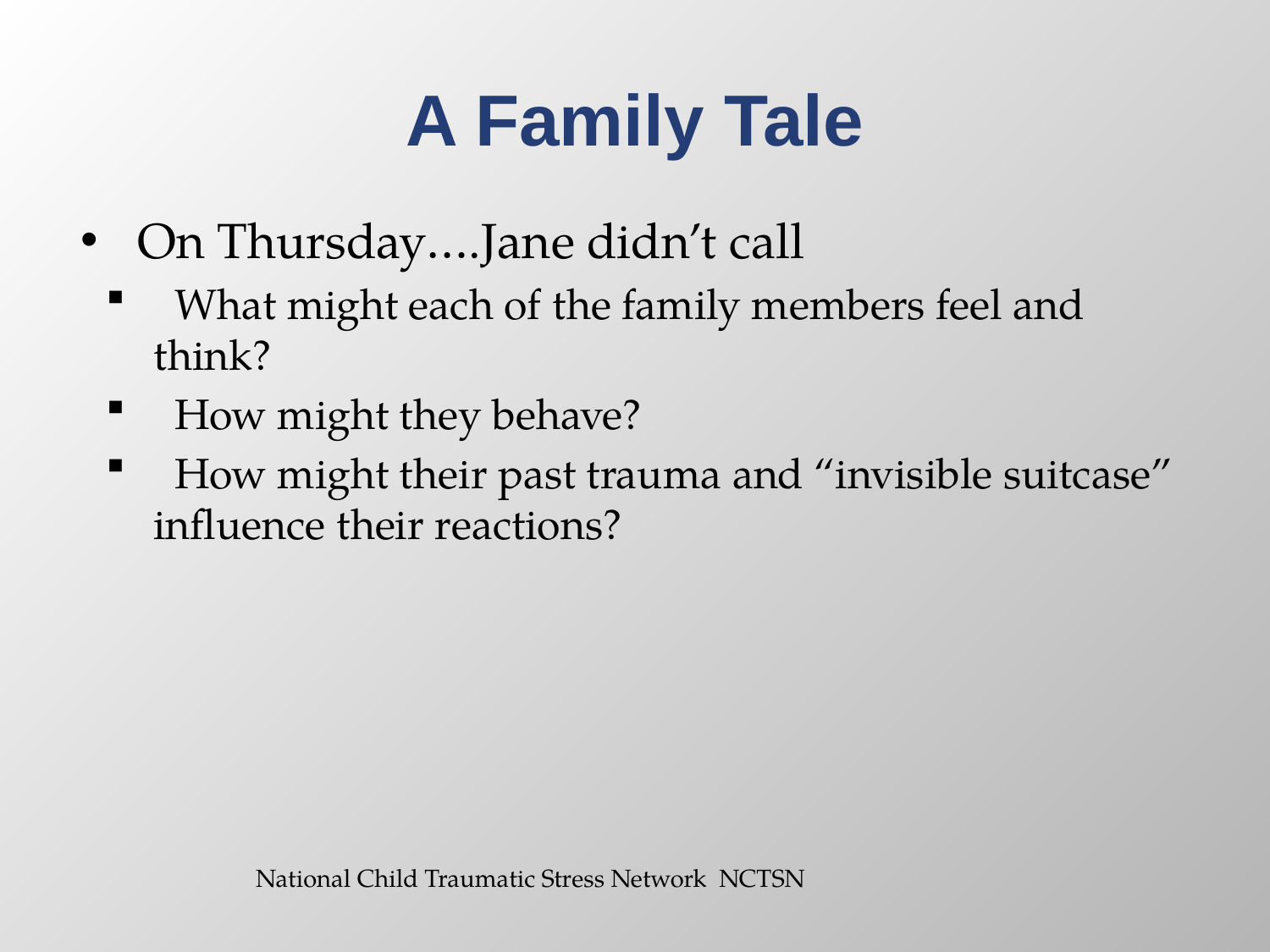

# A Family Tale
On Thursday….Jane didn’t call
  What might each of the family members feel and think?
  How might they behave?
  How might their past trauma and “invisible suitcase” influence their reactions?
National Child Traumatic Stress Network  NCTSN